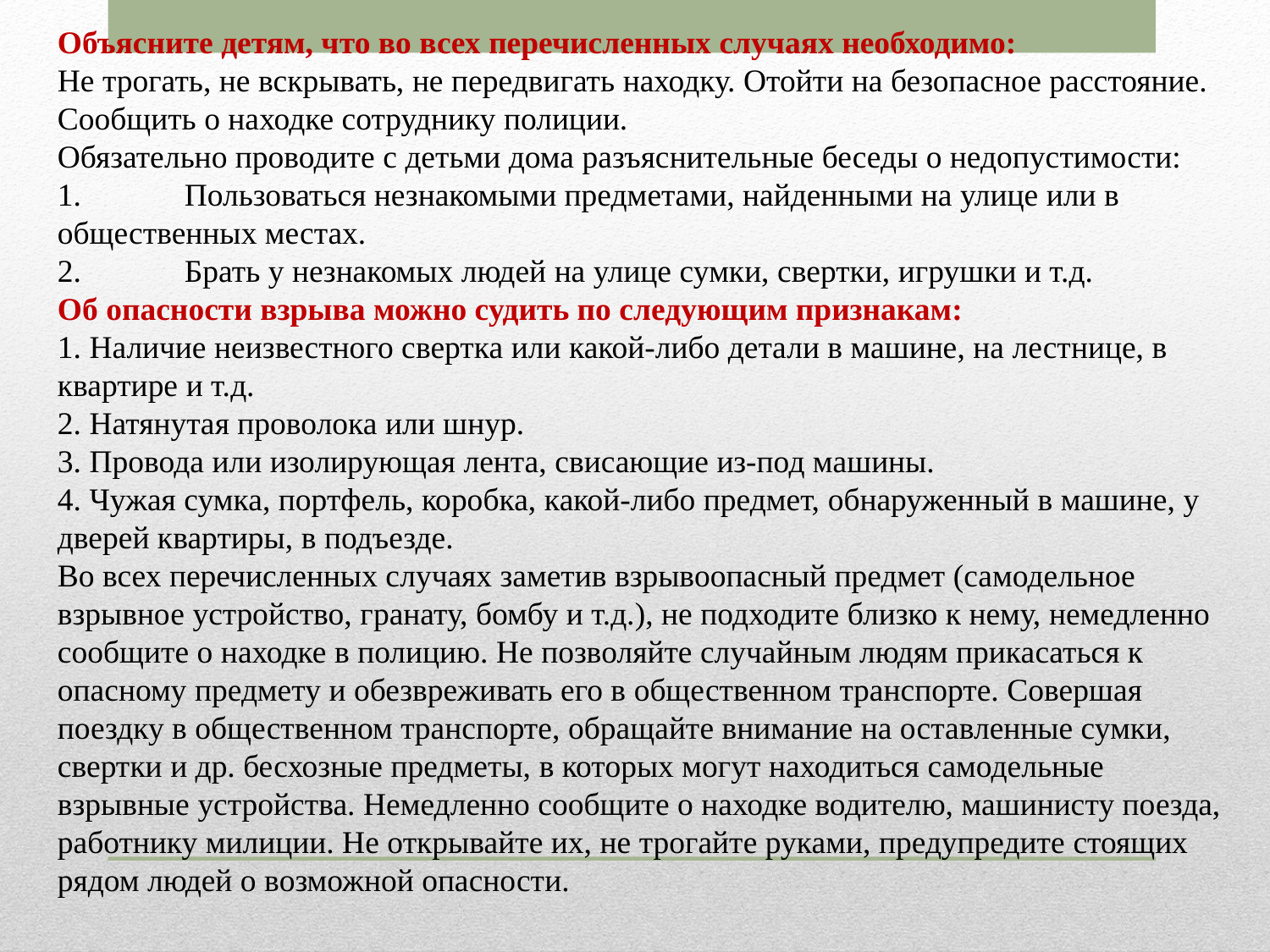

Объясните детям, что во всех перечисленных случаях необходимо:
Не трогать, не вскрывать, не передвигать находку. Отойти на безопасное расстояние. Сообщить о находке сотруднику полиции.
Обязательно проводите с детьми дома разъяснительные беседы о недопустимости:
1.	Пользоваться незнакомыми предметами, найденными на улице или в общественных местах.
2.	Брать у незнакомых людей на улице сумки, свертки, игрушки и т.д.
Об опасности взрыва можно судить по следующим признакам:
1. Наличие неизвестного свертка или какой-либо детали в машине, на лестнице, в квартире и т.д.
2. Натянутая проволока или шнур.
3. Провода или изолирующая лента, свисающие из-под машины.
4. Чужая сумка, портфель, коробка, какой-либо предмет, обнаруженный в машине, у дверей квартиры, в подъезде.
Во всех перечисленных случаях заметив взрывоопасный предмет (самодельное взрывное устройство, гранату, бомбу и т.д.), не подходите близко к нему, немедленно сообщите о находке в полицию. Не позволяйте случайным людям прикасаться к опасному предмету и обезвреживать его в общественном транспорте. Совершая поездку в общественном транспорте, обращайте внимание на оставленные сумки, свертки и др. бесхозные предметы, в которых могут находиться самодельные взрывные устройства. Немедленно сообщите о находке водителю, машинисту поезда, работнику милиции. Не открывайте их, не трогайте руками, предупредите стоящих рядом людей о возможной опасности.